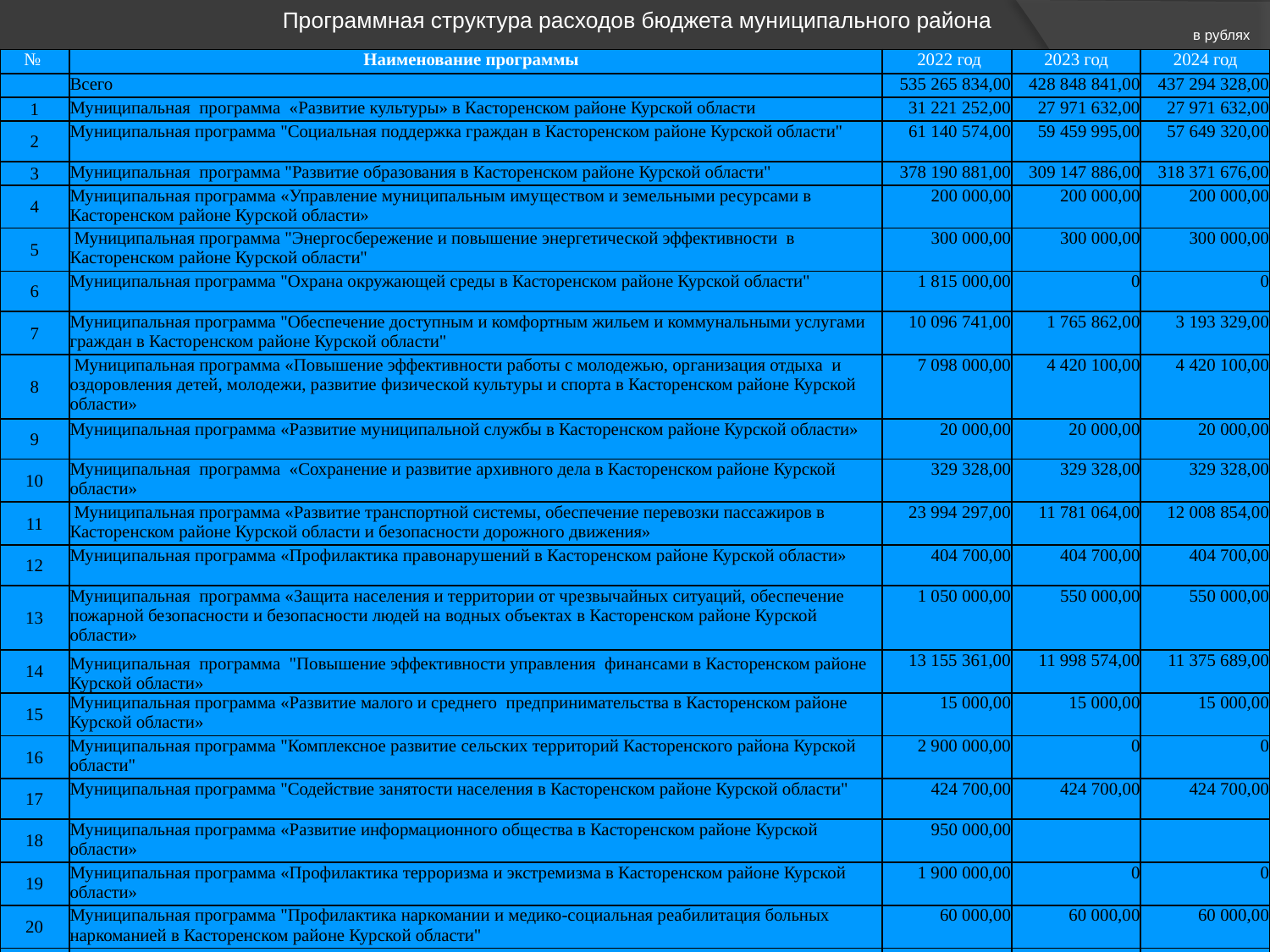

Программная структура расходов бюджета муниципального района
в рублях
| № | Наименование программы | 2022 год | 2023 год | 2024 год |
| --- | --- | --- | --- | --- |
|  | Всего | 535 265 834,00 | 428 848 841,00 | 437 294 328,00 |
| 1 | Муниципальная программа «Развитие культуры» в Касторенском районе Курской области | 31 221 252,00 | 27 971 632,00 | 27 971 632,00 |
| 2 | Муниципальная программа "Социальная поддержка граждан в Касторенском районе Курской области" | 61 140 574,00 | 59 459 995,00 | 57 649 320,00 |
| 3 | Муниципальная программа "Развитие образования в Касторенском районе Курской области" | 378 190 881,00 | 309 147 886,00 | 318 371 676,00 |
| 4 | Муниципальная программа «Управление муниципальным имуществом и земельными ресурсами в Касторенском районе Курской области» | 200 000,00 | 200 000,00 | 200 000,00 |
| 5 | Муниципальная программа "Энергосбережение и повышение энергетической эффективности в Касторенском районе Курской области" | 300 000,00 | 300 000,00 | 300 000,00 |
| 6 | Муниципальная программа "Охрана окружающей среды в Касторенском районе Курской области" | 1 815 000,00 | 0 | 0 |
| 7 | Муниципальная программа "Обеспечение доступным и комфортным жильем и коммунальными услугами граждан в Касторенском районе Курской области" | 10 096 741,00 | 1 765 862,00 | 3 193 329,00 |
| 8 | Муниципальная программа «Повышение эффективности работы с молодежью, организация отдыха и оздоровления детей, молодежи, развитие физической культуры и спорта в Касторенском районе Курской области» | 7 098 000,00 | 4 420 100,00 | 4 420 100,00 |
| 9 | Муниципальная программа «Развитие муниципальной службы в Касторенском районе Курской области» | 20 000,00 | 20 000,00 | 20 000,00 |
| 10 | Муниципальная программа «Сохранение и развитие архивного дела в Касторенском районе Курской области» | 329 328,00 | 329 328,00 | 329 328,00 |
| 11 | Муниципальная программа «Развитие транспортной системы, обеспечение перевозки пассажиров в Касторенском районе Курской области и безопасности дорожного движения» | 23 994 297,00 | 11 781 064,00 | 12 008 854,00 |
| 12 | Муниципальная программа «Профилактика правонарушений в Касторенском районе Курской области» | 404 700,00 | 404 700,00 | 404 700,00 |
| 13 | Муниципальная программа «Защита населения и территории от чрезвычайных ситуаций, обеспечение пожарной безопасности и безопасности людей на водных объектах в Касторенском районе Курской области» | 1 050 000,00 | 550 000,00 | 550 000,00 |
| 14 | Муниципальная программа "Повышение эффективности управления финансами в Касторенском районе Курской области» | 13 155 361,00 | 11 998 574,00 | 11 375 689,00 |
| 15 | Муниципальная программа «Развитие малого и среднего предпринимательства в Касторенском районе Курской области» | 15 000,00 | 15 000,00 | 15 000,00 |
| 16 | Муниципальная программа "Комплексное развитие сельских территорий Касторенского района Курской области" | 2 900 000,00 | 0 | 0 |
| 17 | Муниципальная программа "Содействие занятости населения в Касторенском районе Курской области" | 424 700,00 | 424 700,00 | 424 700,00 |
| 18 | Муниципальная программа «Развитие информационного общества в Касторенском районе Курской области» | 950 000,00 |  |  |
| 19 | Муниципальная программа «Профилактика терроризма и экстремизма в Касторенском районе Курской области» | 1 900 000,00 | 0 | 0 |
| 20 | Муниципальная программа "Профилактика наркомании и медико-социальная реабилитация больных наркоманией в Касторенском районе Курской области" | 60 000,00 | 60 000,00 | 60 000,00 |
| 21 | Муниципальная программа "Формирование законопослушного поведения участников дорожного движения в Касторенском районе Курской области | 0 | 0 | 0 |